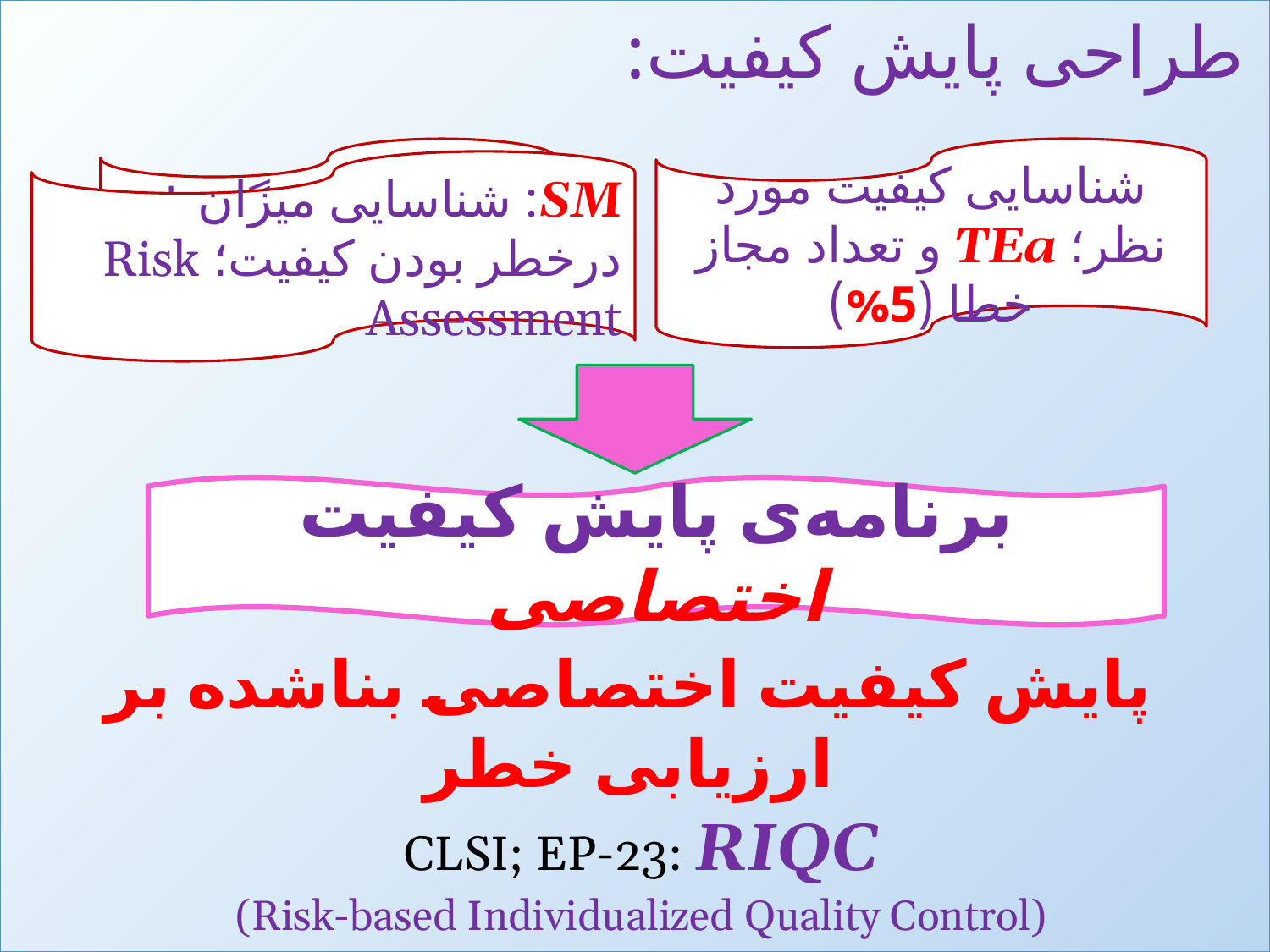

طراحی پایش کیفیت:

پایش کیفیت اختصاصی بناشده بر ارزیابی خطر
CLSI; EP-23: RIQC
(Risk-based Individualized Quality Control)
شناسایی ویژگی‌های اجرایی روش؛ SM
شناسایی کیفیت مورد نظر؛ TEa و تعداد مجاز خطا (5%)
SM: شناسایی میزان درخطر بودن کیفیت؛ Risk Assessment

برنامه‌ی پایش کیفیت اختصاصی